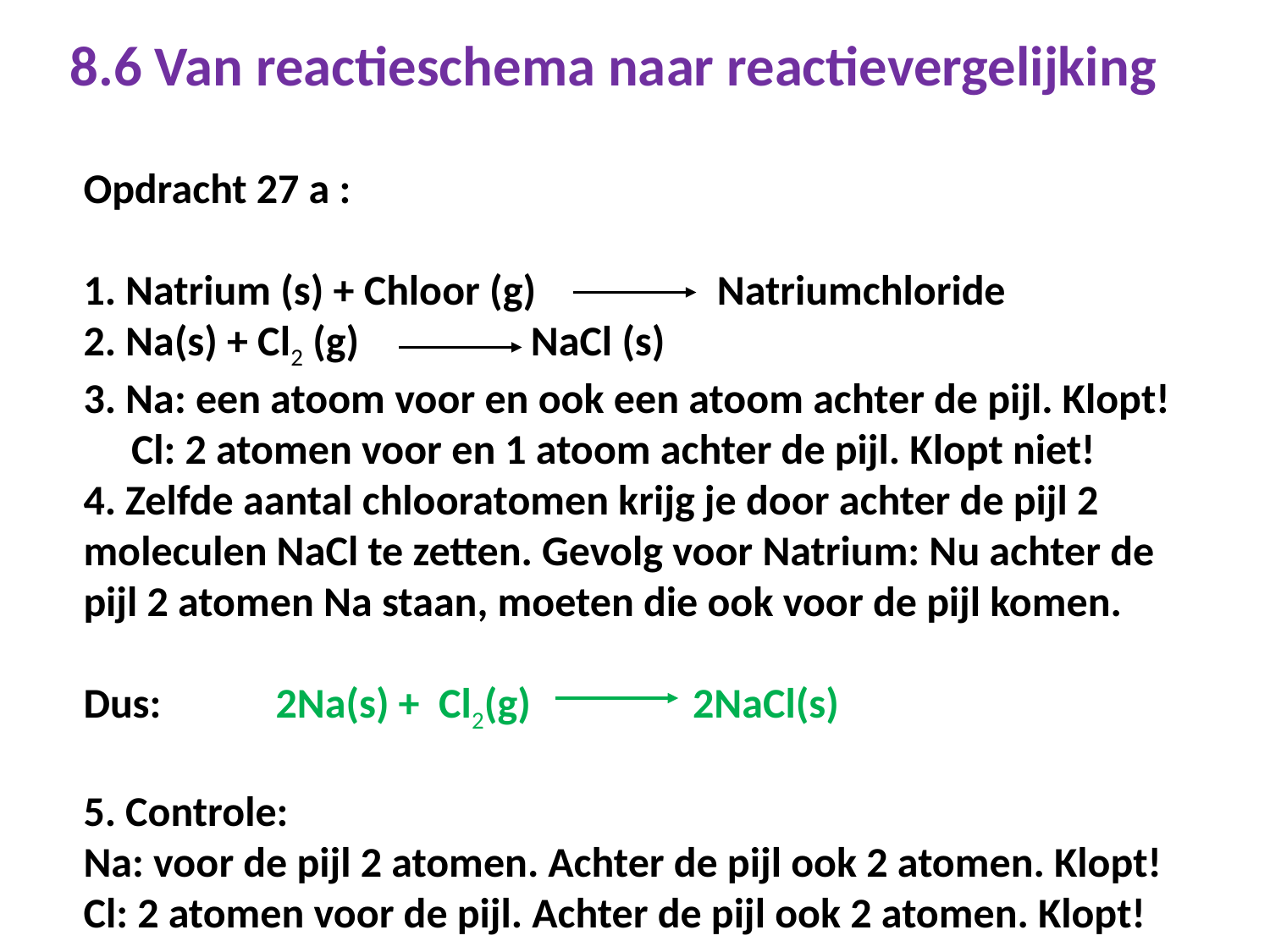

# 8.6 Van reactieschema naar reactievergelijking
Opdracht 27 a :

1. Natrium (s) + Chloor (g)                   Natriumchloride
2. Na(s) + Cl2 (g)                  NaCl (s)
3. Na: een atoom voor en ook een atoom achter de pijl. Klopt!
     Cl: 2 atomen voor en 1 atoom achter de pijl. Klopt niet!
4. Zelfde aantal chlooratomen krijg je door achter de pijl 2 moleculen NaCl te zetten. Gevolg voor Natrium: Nu achter de pijl 2 atomen Na staan, moeten die ook voor de pijl komen.

Dus:            2Na(s) +  Cl2(g)                 2NaCl(s)

5. Controle:
Na: voor de pijl 2 atomen. Achter de pijl ook 2 atomen. Klopt!
Cl: 2 atomen voor de pijl. Achter de pijl ook 2 atomen. Klopt!